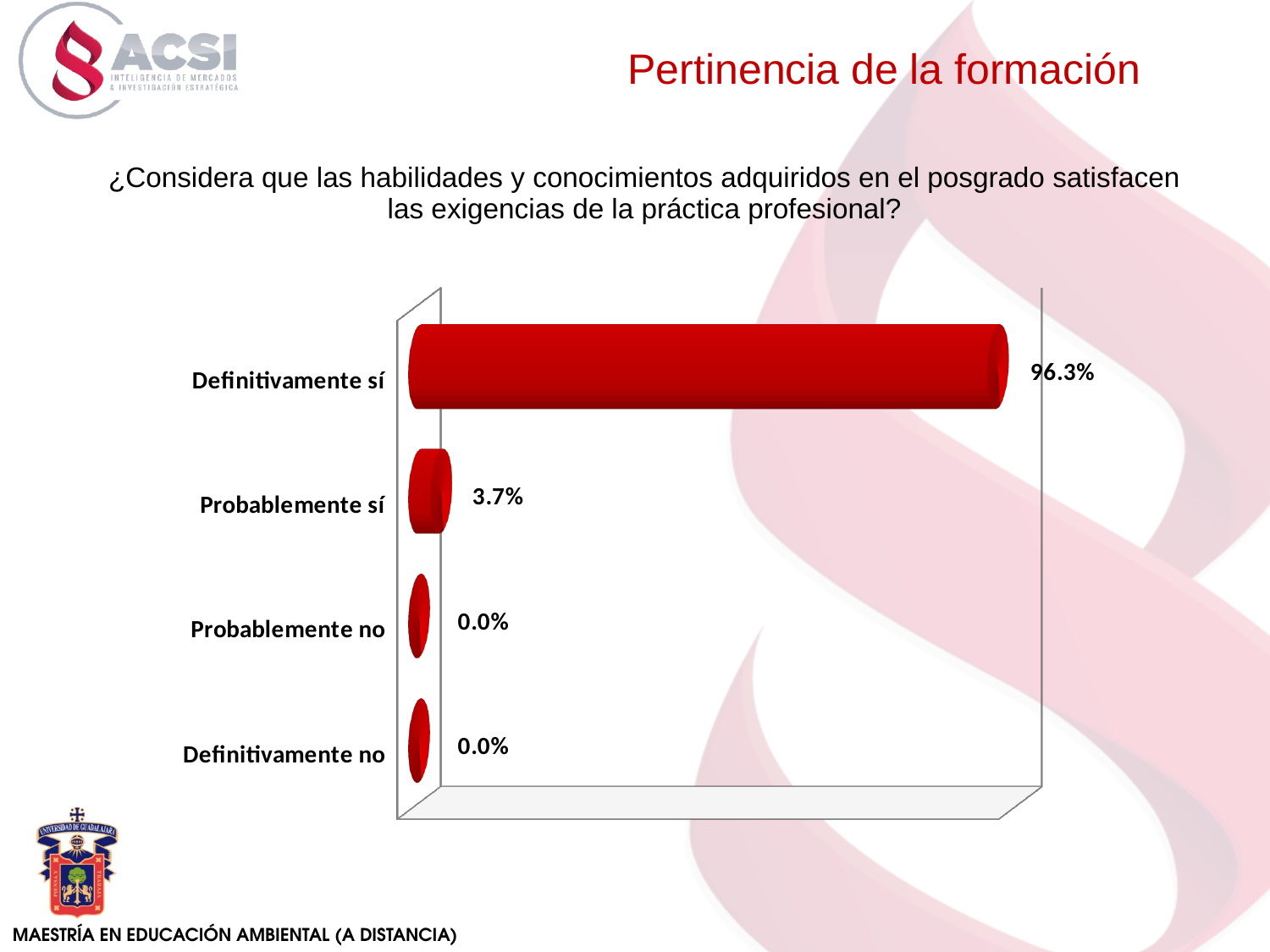

Pertinencia de la formación

[unsupported chart]

¿Considera que las habilidades y conocimientos adquiridos en el posgrado satisfacen las exigencias de la práctica profesional?